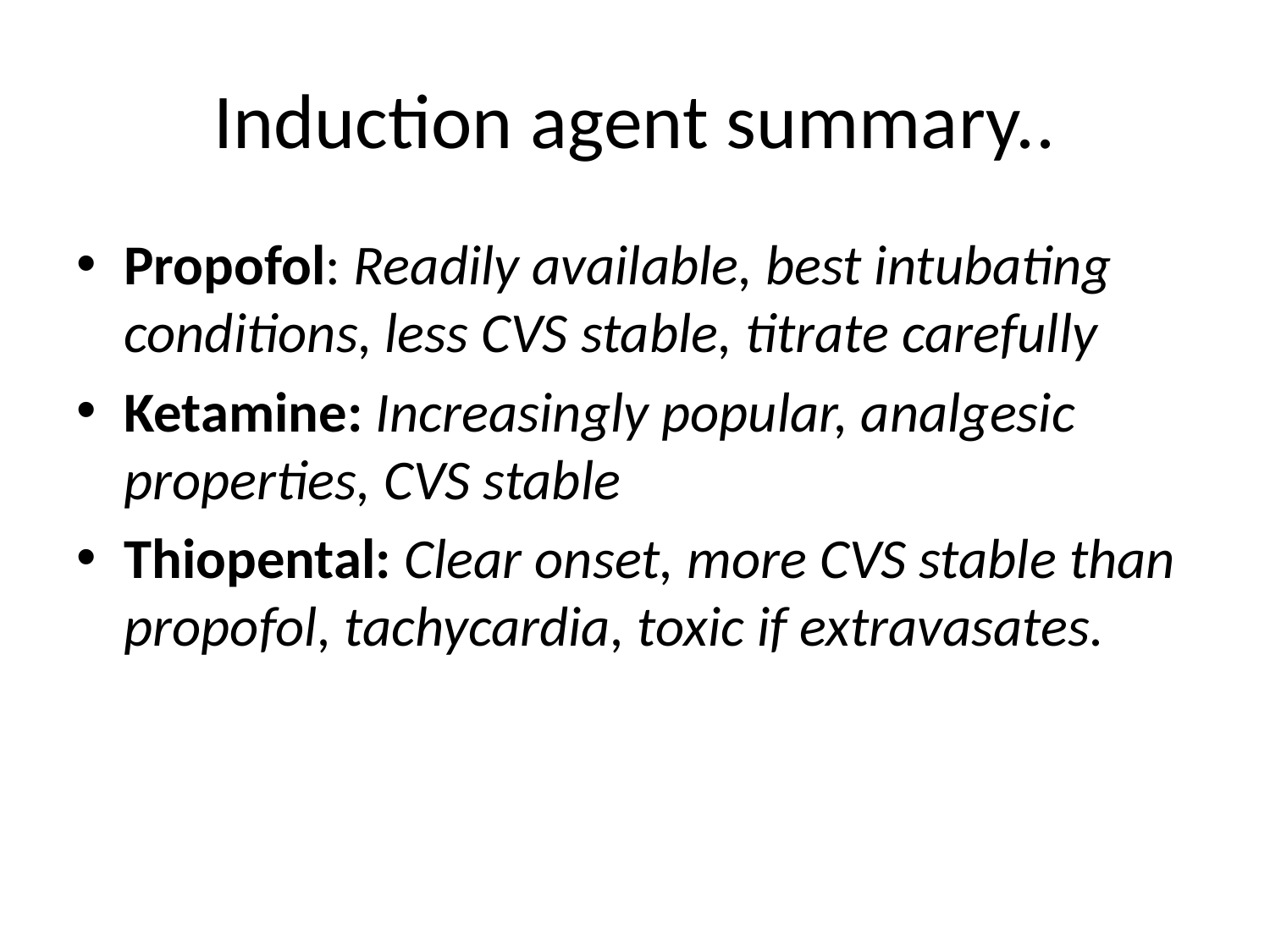

# Induction agent summary..
Propofol: Readily available, best intubating conditions, less CVS stable, titrate carefully
Ketamine: Increasingly popular, analgesic properties, CVS stable
Thiopental: Clear onset, more CVS stable than propofol, tachycardia, toxic if extravasates.